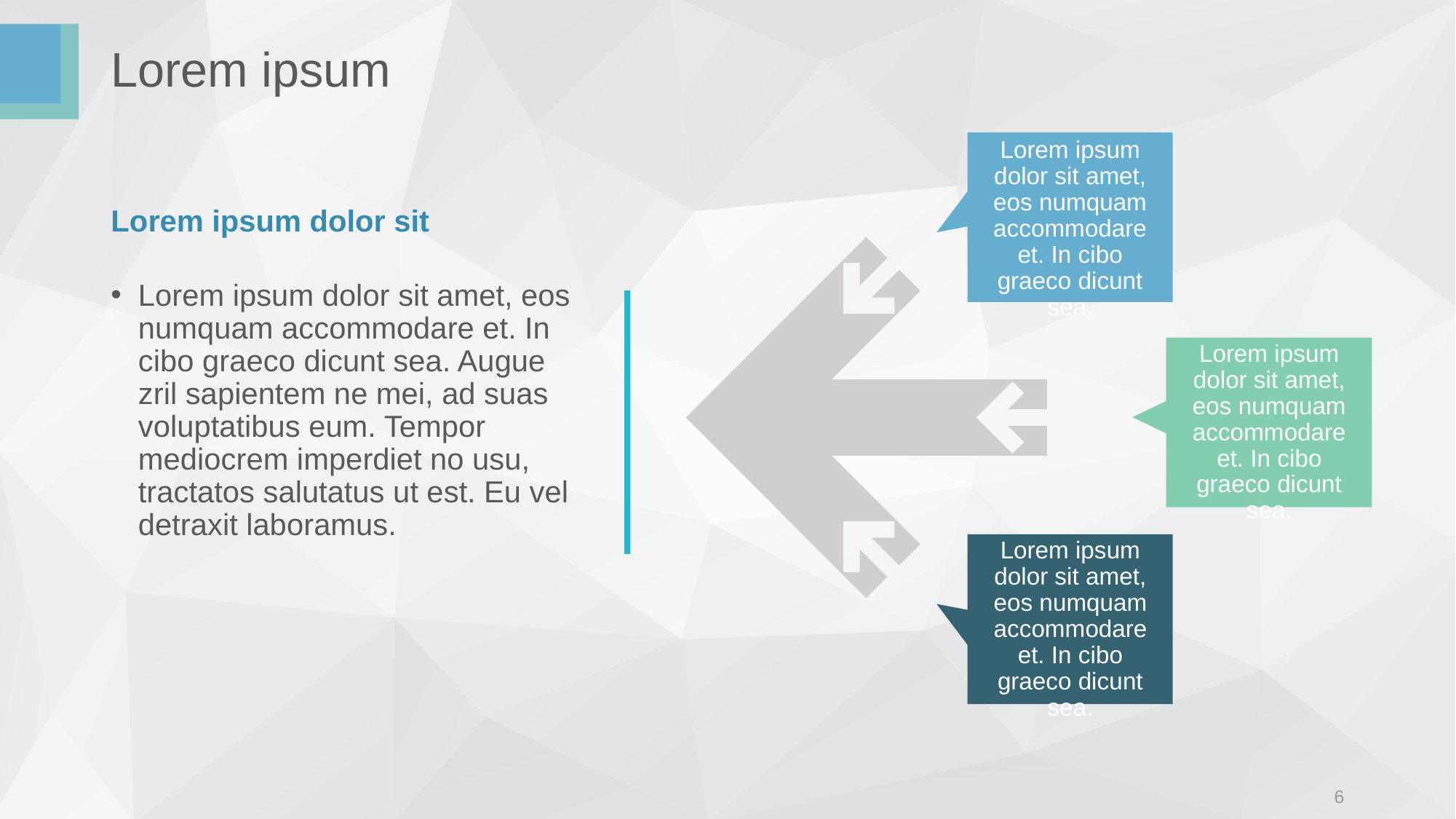

# Lorem ipsum
Lorem ipsum dolor sit amet, eos numquam accommodare et. In cibo graeco dicunt sea.
Lorem ipsum dolor sit
Lorem ipsum dolor sit amet, eos numquam accommodare et. In cibo graeco dicunt sea. Augue zril sapientem ne mei, ad suas voluptatibus eum. Tempor mediocrem imperdiet no usu, tractatos salutatus ut est. Eu vel detraxit laboramus.
Lorem ipsum dolor sit amet, eos numquam accommodare et. In cibo graeco dicunt sea.
Lorem ipsum dolor sit amet, eos numquam accommodare et. In cibo graeco dicunt sea.
6